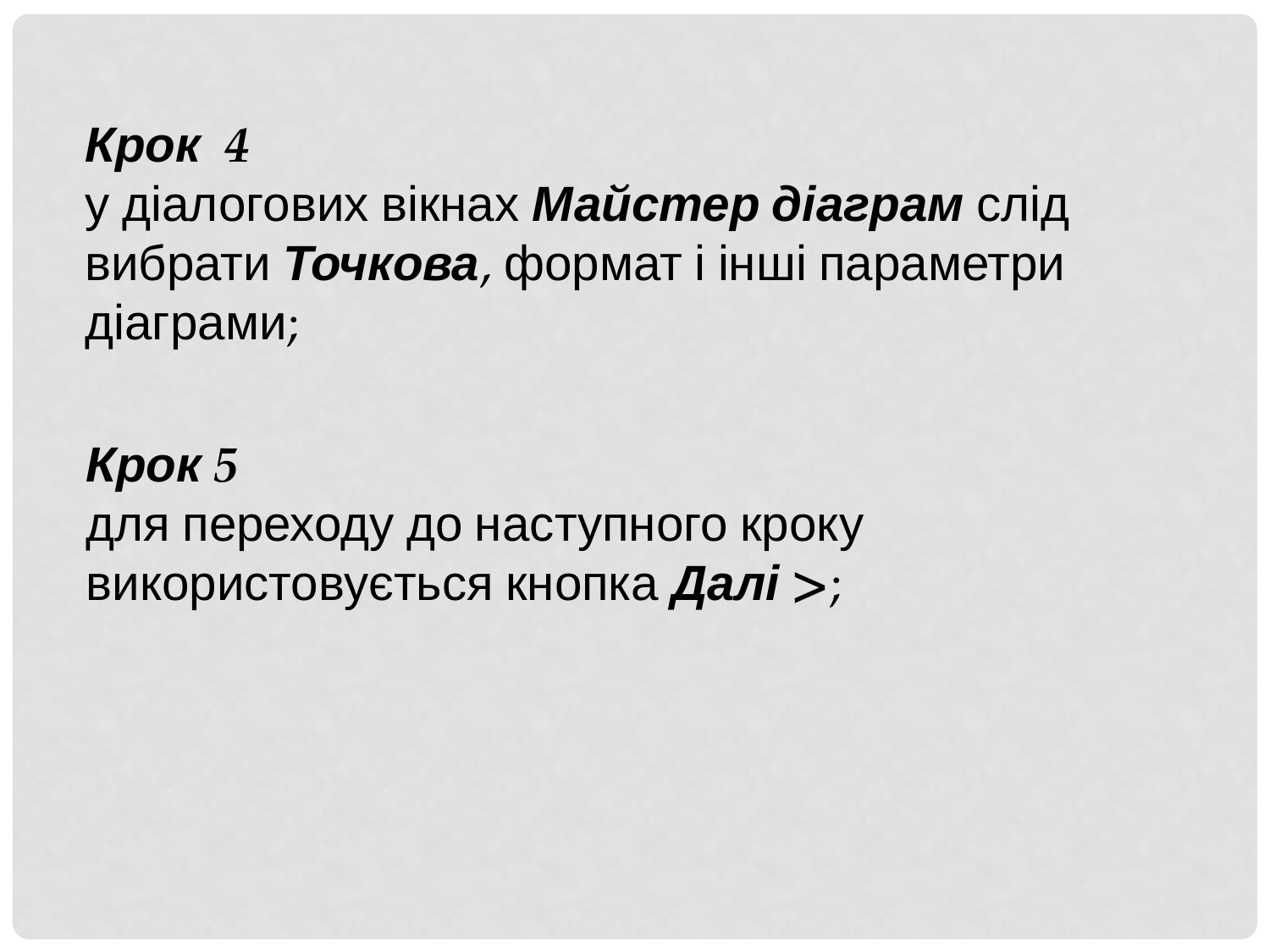

Крок  4
у діалогових вікнах Майстер діаграм слід вибрати Точкова, формат і інші параметри діаграми;
Крок 5
для переходу до наступного кроку використовується кнопка Далі >;